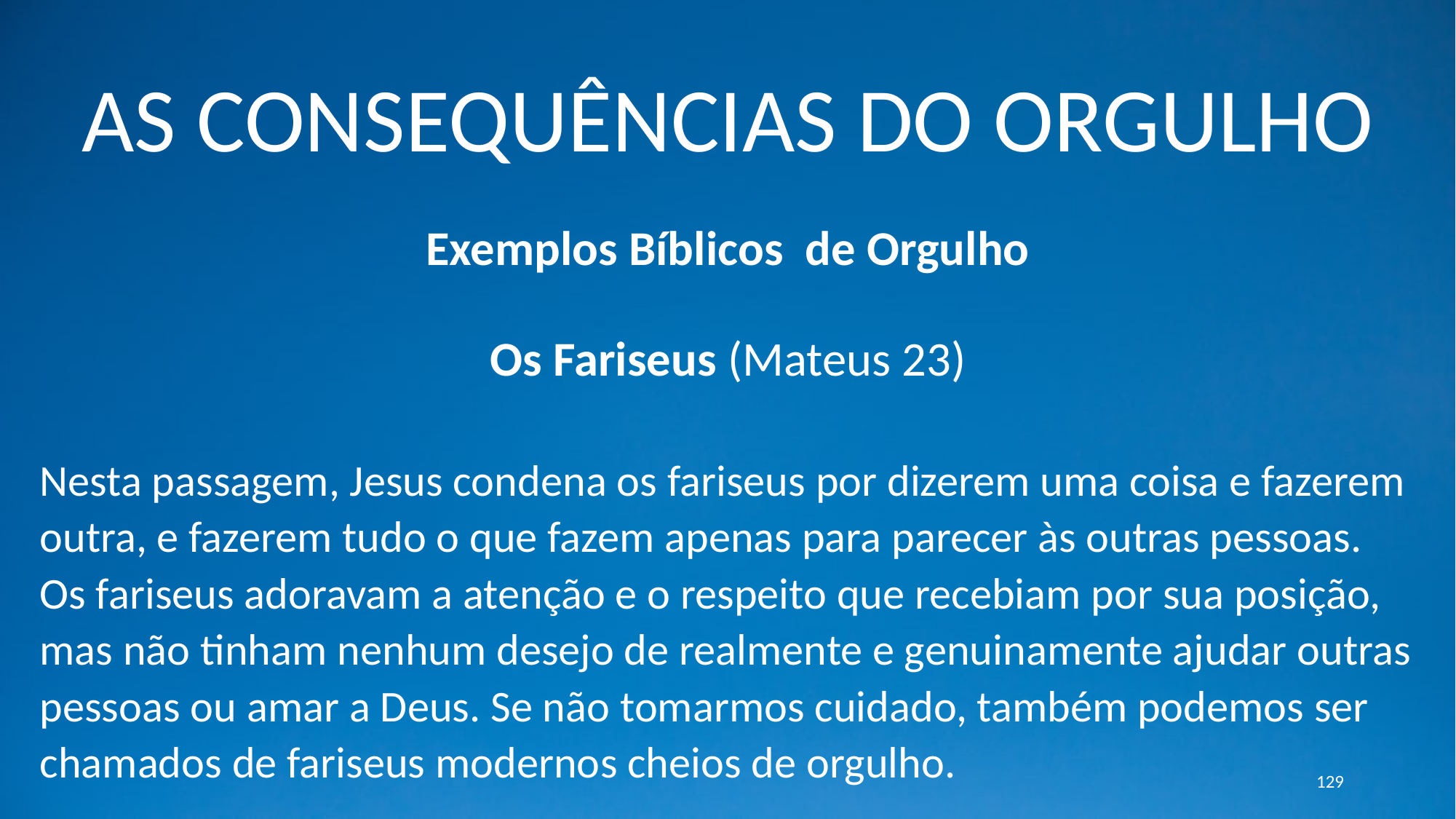

# AS CONSEQUÊNCIAS DO ORGULHO
Exemplos Bíblicos  de Orgulho

Os Fariseus (Mateus 23)

Nesta passagem, Jesus condena os fariseus por dizerem uma coisa e fazerem outra, e fazerem tudo o que fazem apenas para parecer às outras pessoas. Os fariseus adoravam a atenção e o respeito que recebiam por sua posição, mas não tinham nenhum desejo de realmente e genuinamente ajudar outras pessoas ou amar a Deus. Se não tomarmos cuidado, também podemos ser chamados de fariseus modernos cheios de orgulho.
129